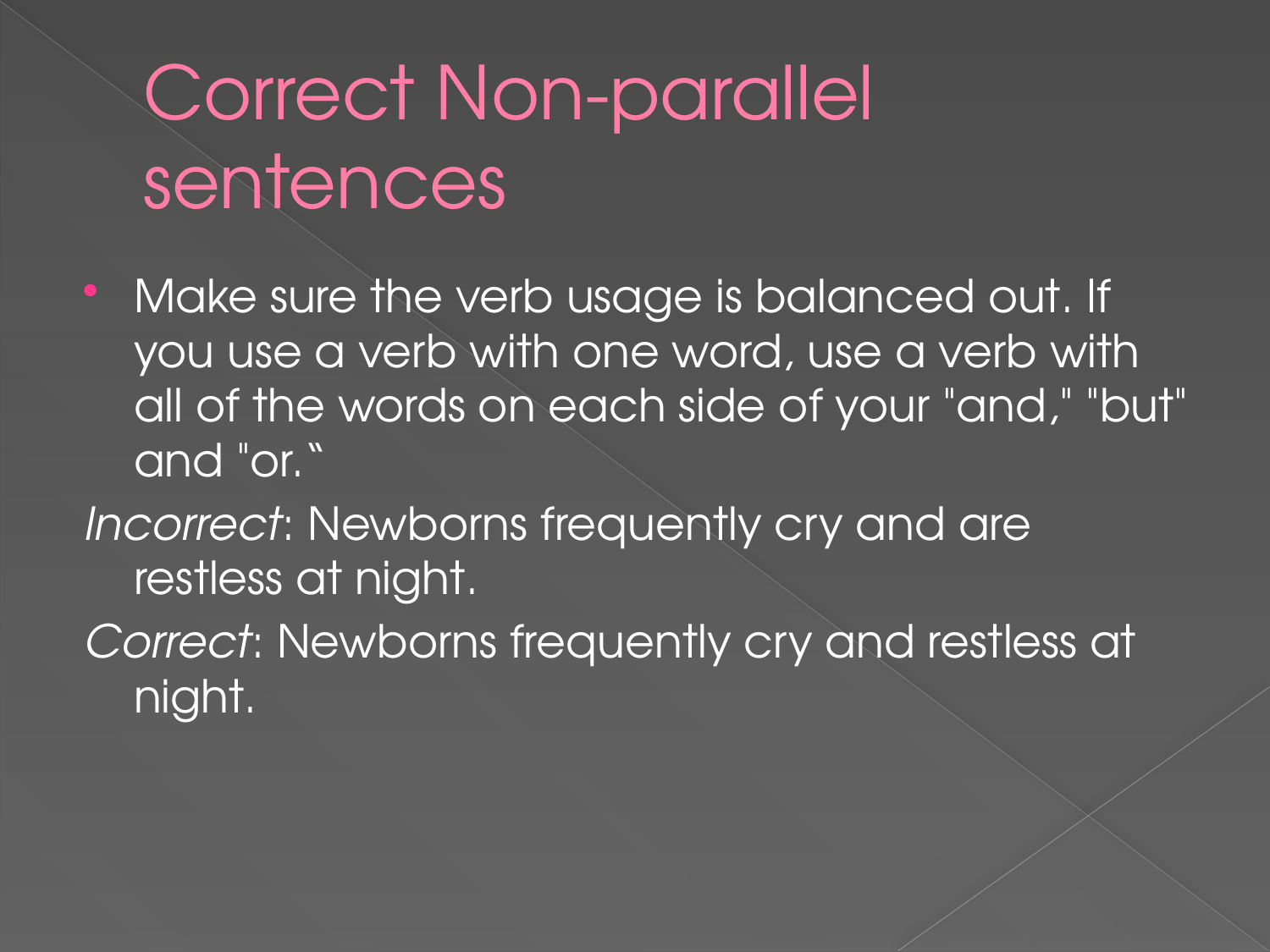

# Correct Non-parallel sentences
Make sure the verb usage is balanced out. If you use a verb with one word, use a verb with all of the words on each side of your "and," "but" and "or.“
Incorrect: Newborns frequently cry and are restless at night.
Correct: Newborns frequently cry and restless at night.